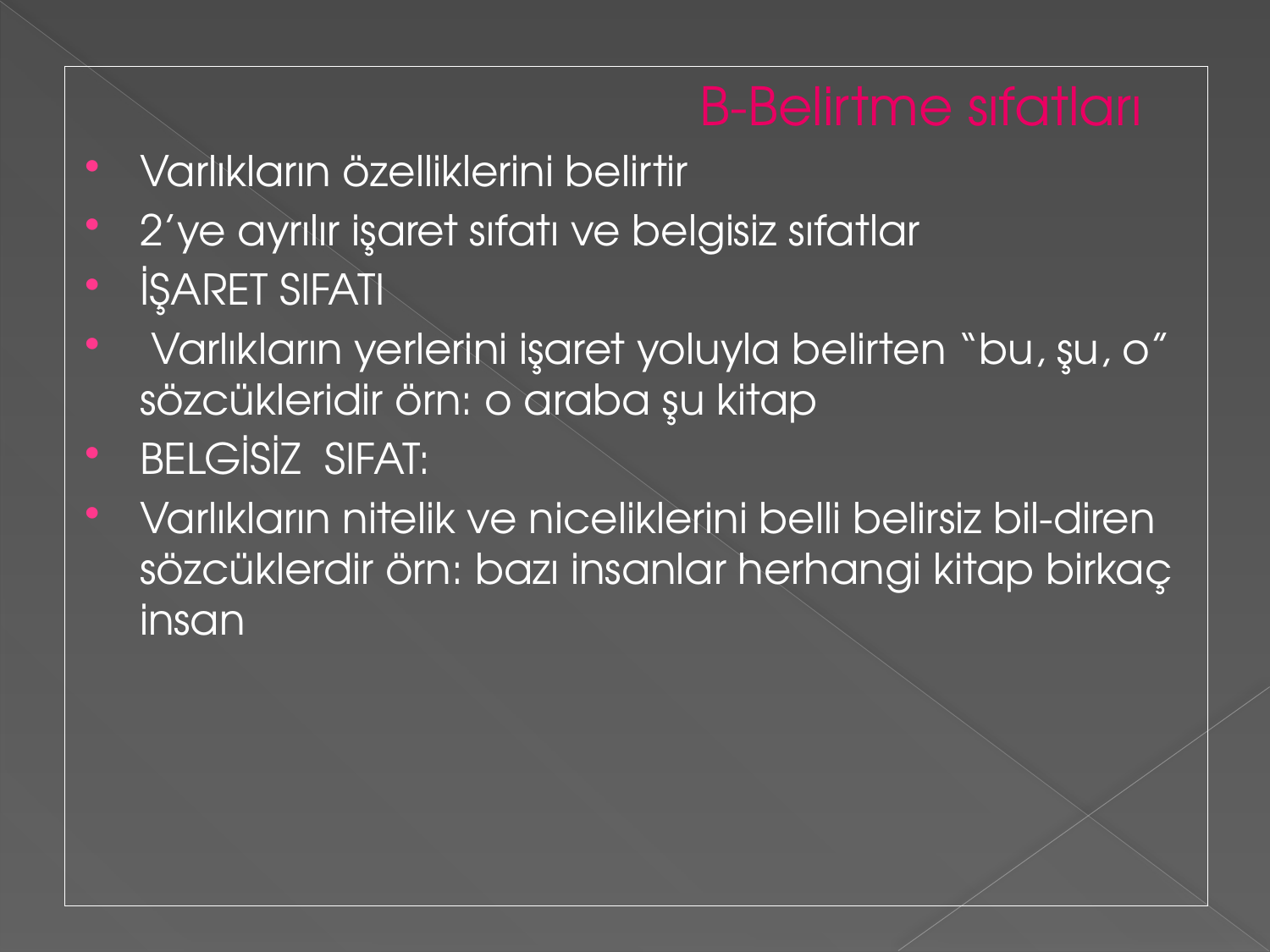

B-Belirtme sıfatları
Varlıkların özelliklerini belirtir
2’ye ayrılır işaret sıfatı ve belgisiz sıfatlar
İŞARET SIFATI
 Varlıkların yerlerini işaret yoluyla belirten “bu, şu, o” sözcükleridir örn: o araba şu kitap
BELGİSİZ  SIFAT:
Varlıkların nitelik ve niceliklerini belli belirsiz bil-diren sözcüklerdir örn: bazı insanlar herhangi kitap birkaç insan